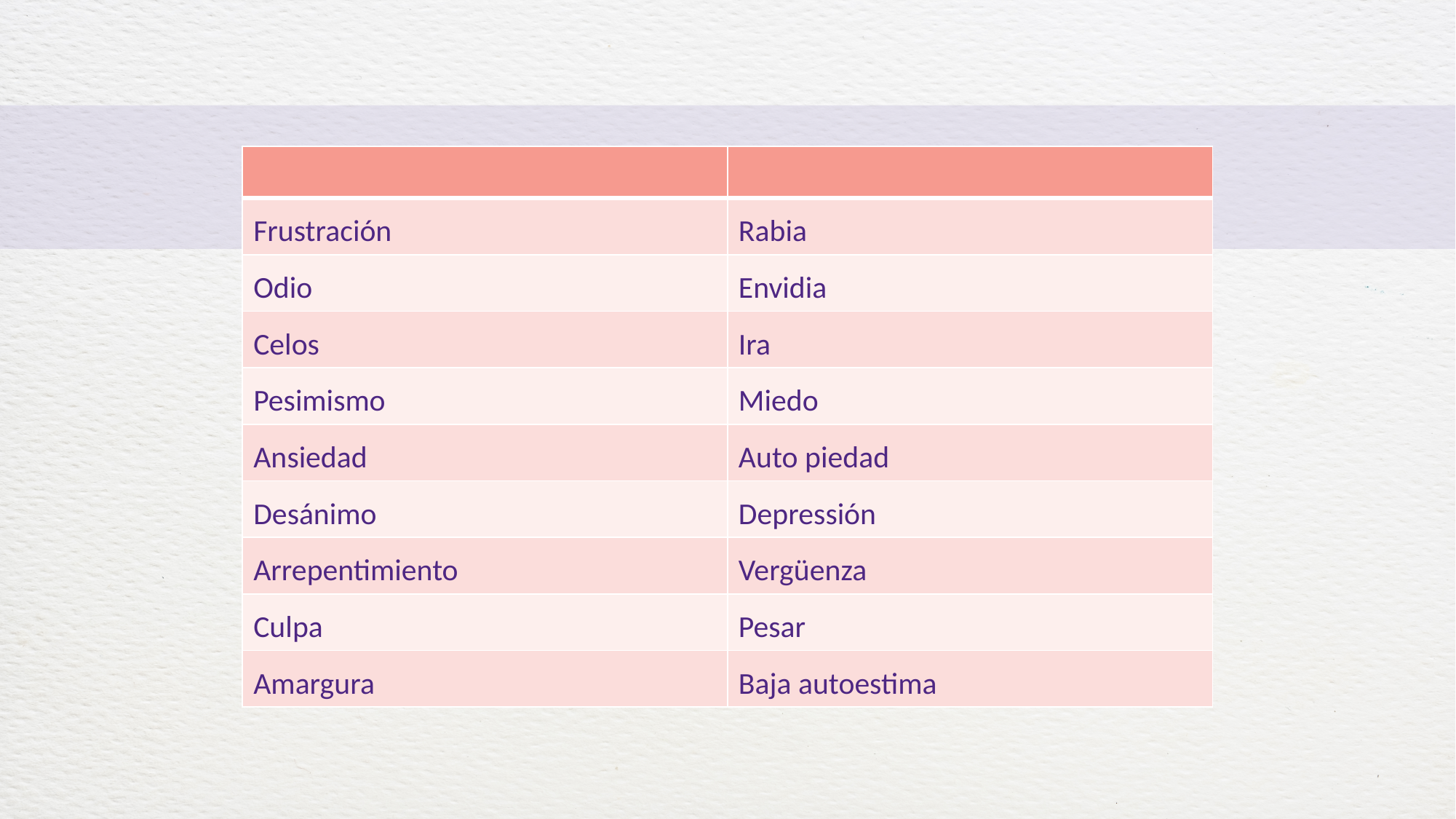

|  |  |
| --- | --- |
| Frustración | Rabia |
| Odio | Envidia |
| Celos | Ira |
| Pesimismo | Miedo |
| Ansiedad | Auto piedad |
| Desánimo | Depressión |
| Arrepentimiento | Vergüenza |
| Culpa | Pesar |
| Amargura | Baja autoestima |